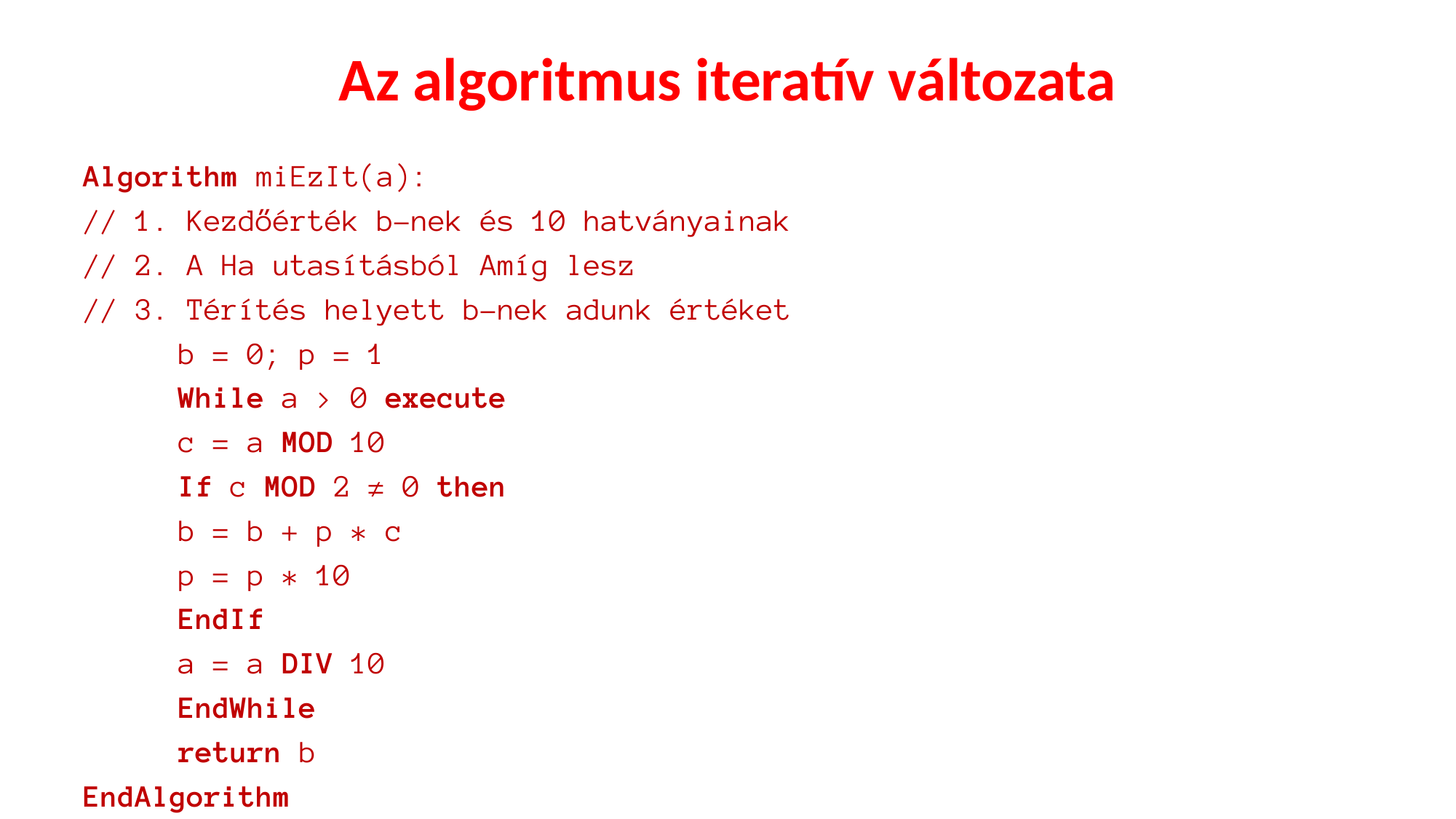

# Az algoritmus iteratív változata
Algorithm miEzIt(a):
// 1. Kezdőérték b-nek és 10 hatványainak
// 2. A Ha utasításból Amíg lesz
// 3. Térítés helyett b-nek adunk értéket
	b = 0; p = 1
	While a > 0 execute
		c = a MOD 10
		If c MOD 2 ≠ 0 then
			b = b + p * c
			p = p * 10
		EndIf
		a = a DIV 10
	EndWhile
	return b
EndAlgorithm